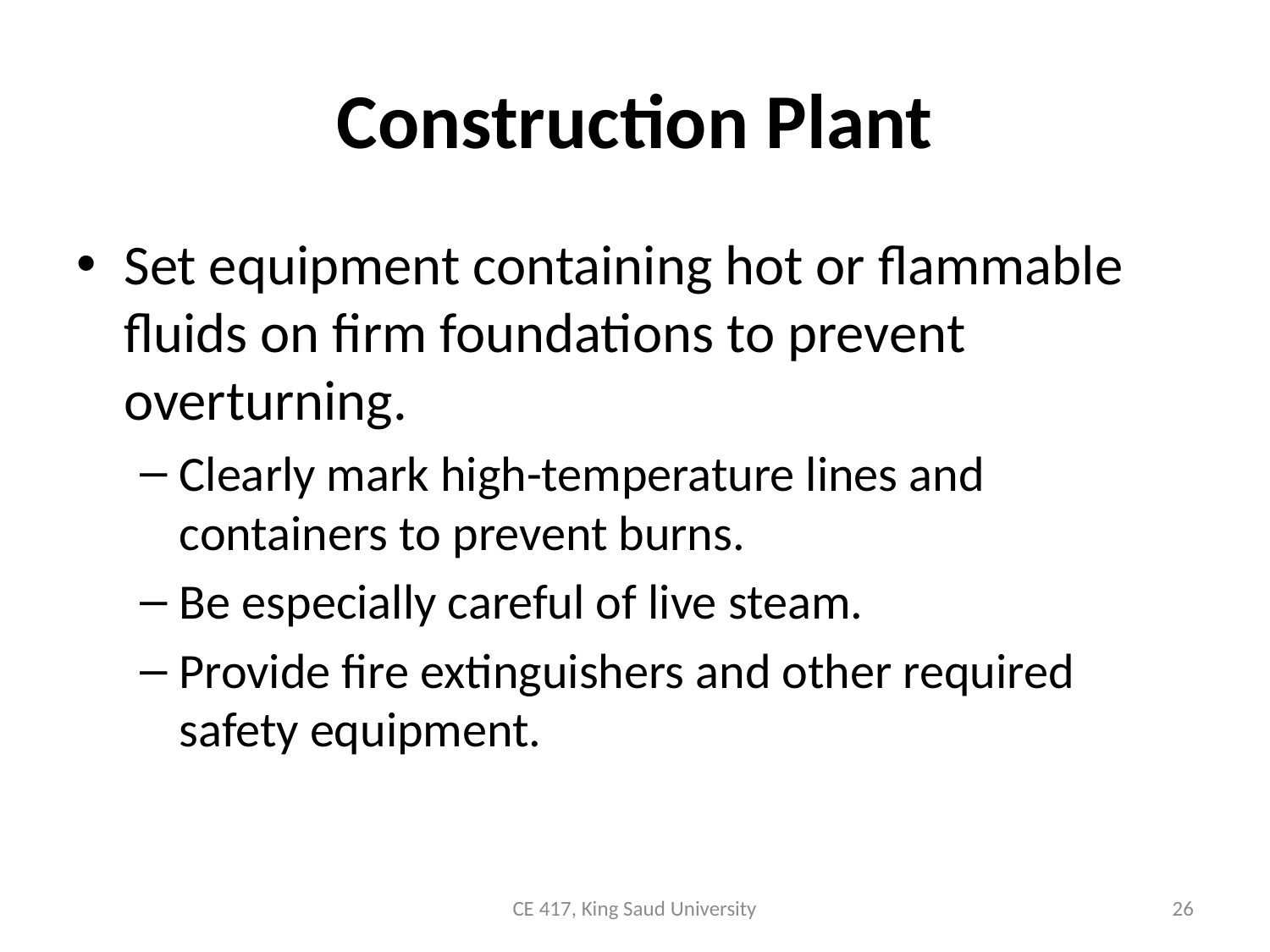

# Construction Plant
Set equipment containing hot or flammable fluids on firm foundations to prevent overturning.
Clearly mark high-temperature lines and containers to prevent burns.
Be especially careful of live steam.
Provide fire extinguishers and other required safety equipment.
CE 417, King Saud University
26